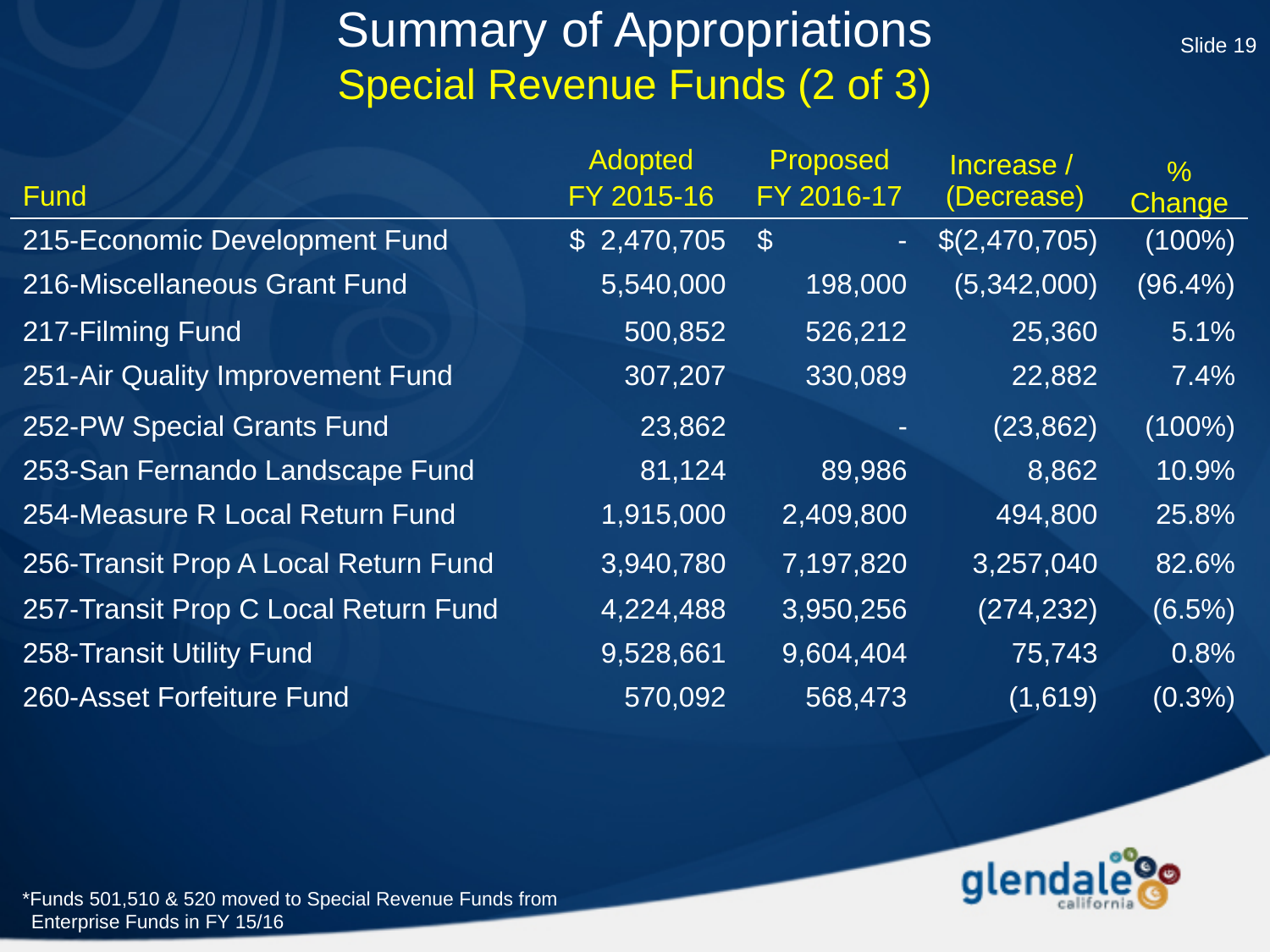

Slide 19
# Summary of Appropriations Special Revenue Funds (2 of 3)
| Fund | Adopted FY 2015-16 | Proposed FY 2016-17 | Increase / (Decrease) | % Change |
| --- | --- | --- | --- | --- |
| 215-Economic Development Fund | $ 2,470,705 | $ - | $(2,470,705) | (100%) |
| 216-Miscellaneous Grant Fund | 5,540,000 | 198,000 | (5,342,000) | (96.4%) |
| 217-Filming Fund | 500,852 | 526,212 | 25,360 | 5.1% |
| 251-Air Quality Improvement Fund | 307,207 | 330,089 | 22,882 | 7.4% |
| 252-PW Special Grants Fund | 23,862 | - | (23,862) | (100%) |
| 253-San Fernando Landscape Fund | 81,124 | 89,986 | 8,862 | 10.9% |
| 254-Measure R Local Return Fund | 1,915,000 | 2,409,800 | 494,800 | 25.8% |
| 256-Transit Prop A Local Return Fund | 3,940,780 | 7,197,820 | 3,257,040 | 82.6% |
| 257-Transit Prop C Local Return Fund | 4,224,488 | 3,950,256 | (274,232) | (6.5%) |
| 258-Transit Utility Fund | 9,528,661 | 9,604,404 | 75,743 | 0.8% |
| 260-Asset Forfeiture Fund | 570,092 | 568,473 | (1,619) | (0.3%) |
*Funds 501,510 & 520 moved to Special Revenue Funds from Enterprise Funds in FY 15/16